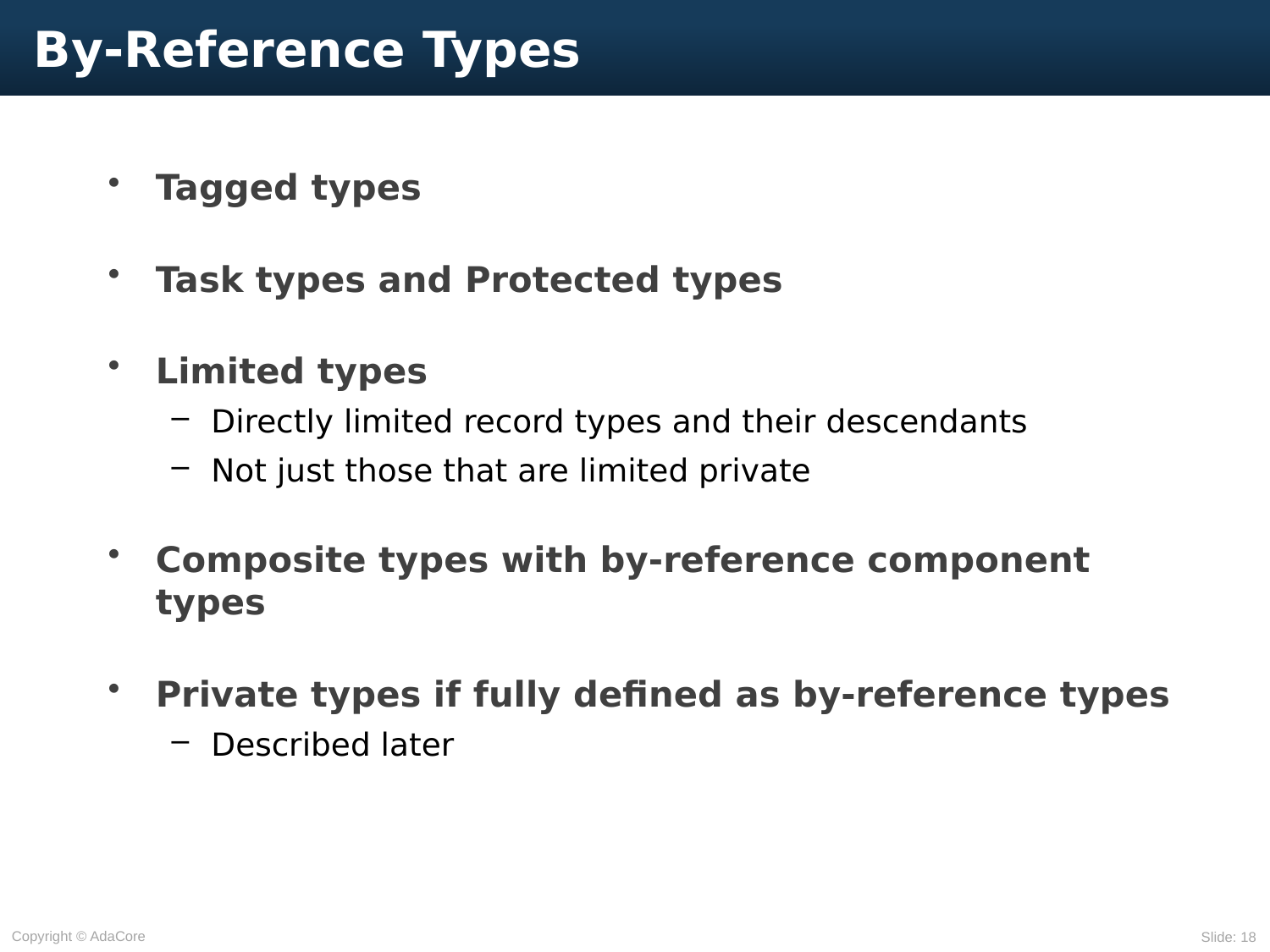

# By-Reference Types
Tagged types
Task types and Protected types
Limited types
Directly limited record types and their descendants
Not just those that are limited private
Composite types with by-reference component types
Private types if fully defined as by-reference types
Described later